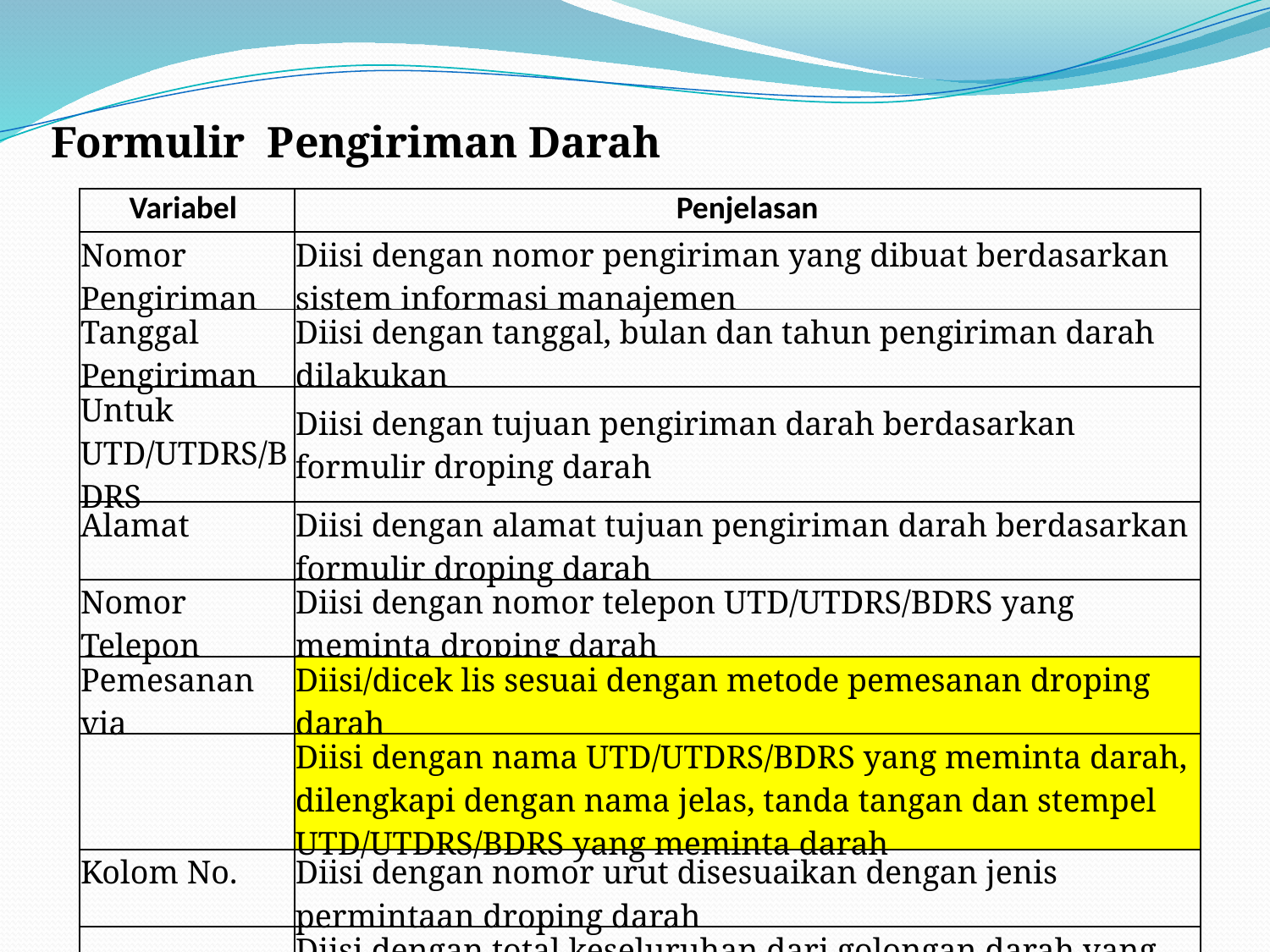

Formulir  Pengiriman Darah
| Variabel | Penjelasan |
| --- | --- |
| Nomor Pengiriman | Diisi dengan nomor pengiriman yang dibuat berdasarkan sistem informasi manajemen |
| Tanggal Pengiriman | Diisi dengan tanggal, bulan dan tahun pengiriman darah dilakukan |
| Untuk UTD/UTDRS/BDRS | Diisi dengan tujuan pengiriman darah berdasarkan formulir droping darah |
| Alamat | Diisi dengan alamat tujuan pengiriman darah berdasarkan formulir droping darah |
| Nomor Telepon | Diisi dengan nomor telepon UTD/UTDRS/BDRS yang meminta droping darah |
| Pemesanan via | Diisi/dicek lis sesuai dengan metode pemesanan droping darah |
|  | Diisi dengan nama UTD/UTDRS/BDRS yang meminta darah, dilengkapi dengan nama jelas, tanda tangan dan stempel UTD/UTDRS/BDRS yang meminta darah |
| Kolom No. | Diisi dengan nomor urut disesuaikan dengan jenis permintaan droping darah |
|  | Diisi dengan total keseluruhan dari golongan darah yang diminta |